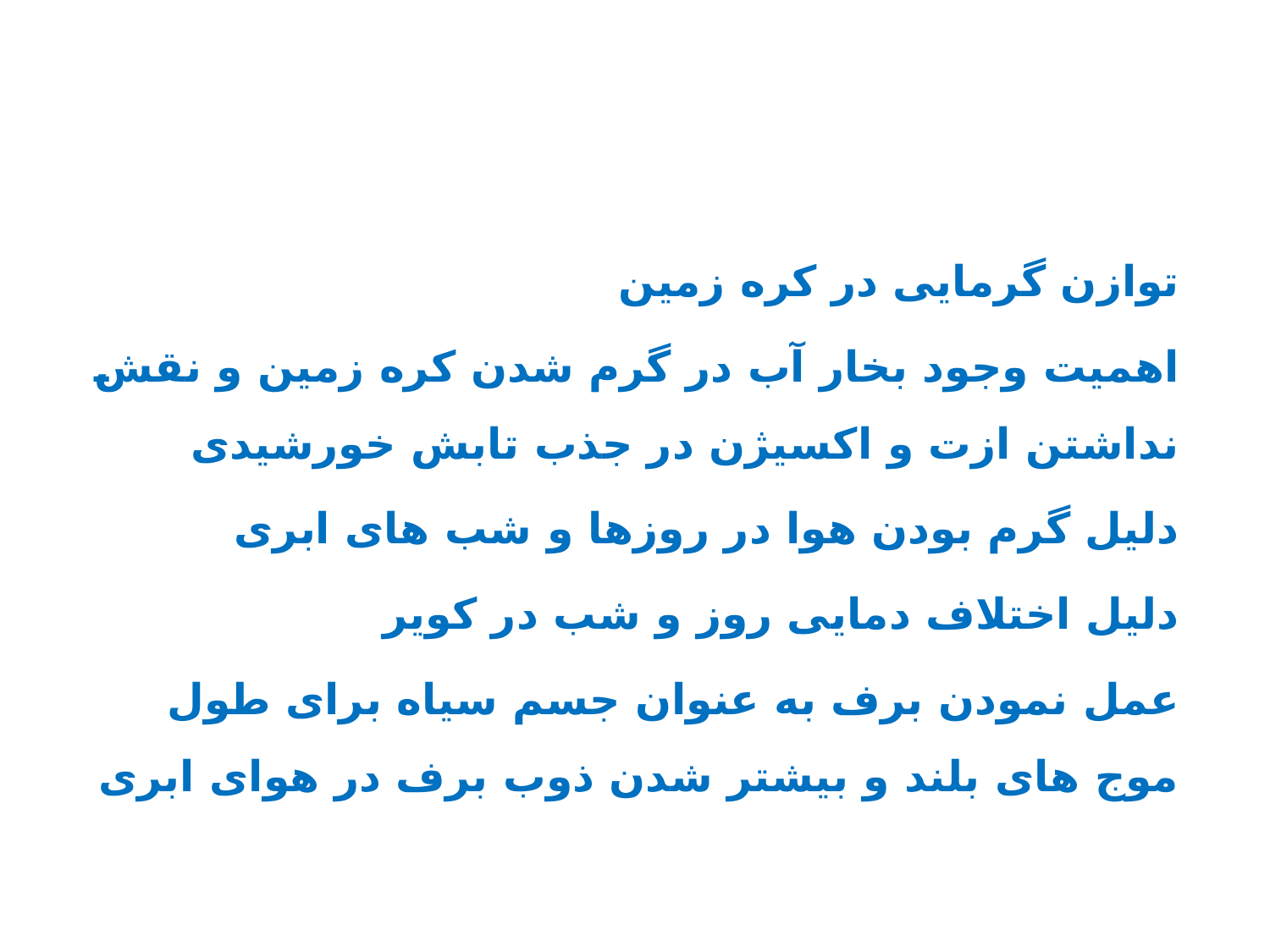

#
توازن گرمایی در کره زمین
اهمیت وجود بخار آب در گرم شدن کره زمین و نقش نداشتن ازت و اکسیژن در جذب تابش خورشیدی
دلیل گرم بودن هوا در روزها و شب های ابری
دلیل اختلاف دمایی روز و شب در کویر
عمل نمودن برف به عنوان جسم سیاه برای طول موج های بلند و بیشتر شدن ذوب برف در هوای ابری